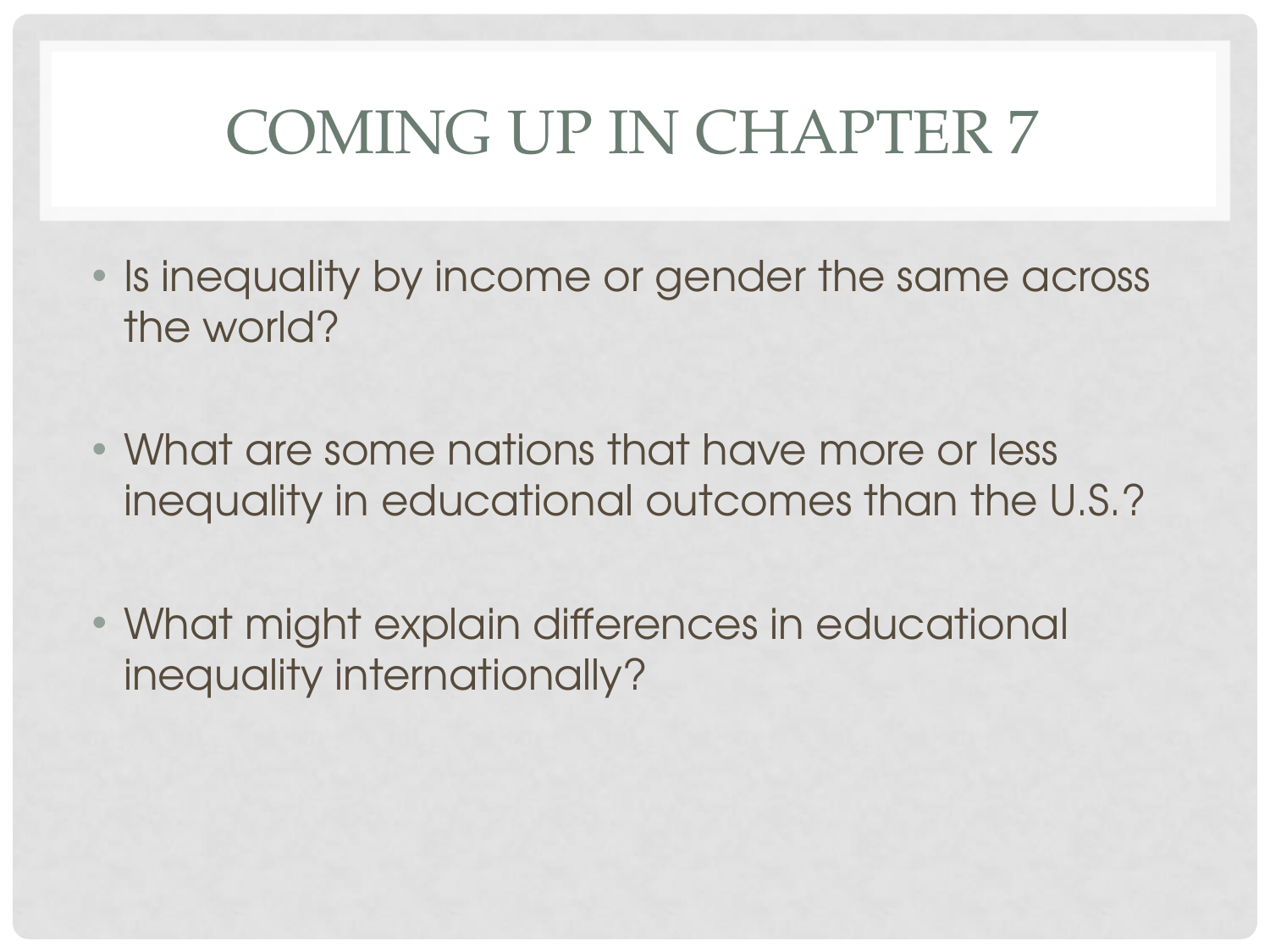

# COMING UP IN CHAPTER 7
Is inequality by income or gender the same across the world?

What are some nations that have more or less inequality in educational outcomes than the U.S.?

What might explain differences in educational inequality internationally?